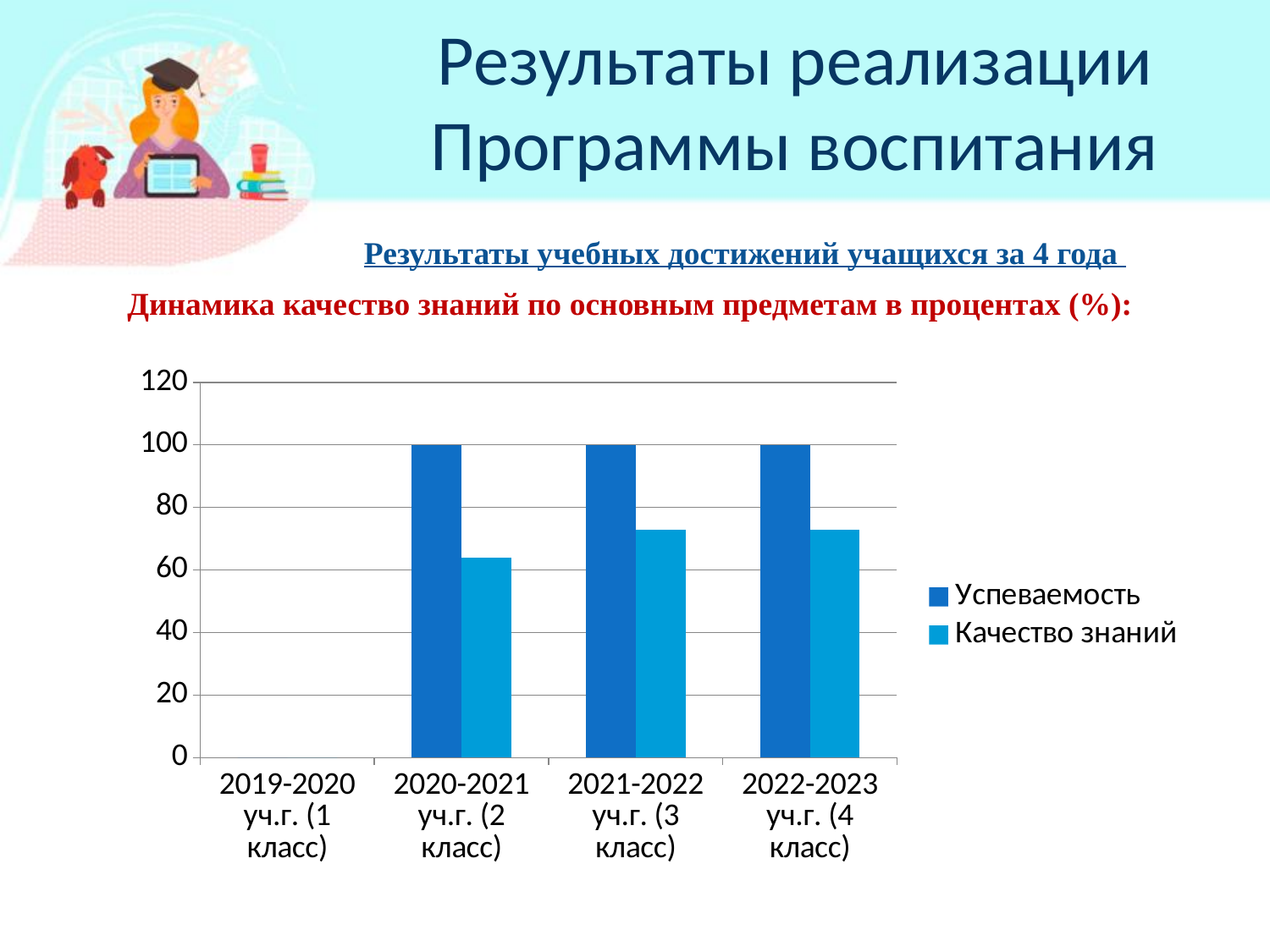

# Результаты реализации Программы воспитания
Результаты учебных достижений учащихся за 4 года
Динамика качество знаний по основным предметам в процентах (%):

### Chart

| Category | Успеваемость  | Качество знаний  |
|---|---|---|
| 2019-2020 уч.г. (1 класс) | 0.0 | 0.0 |
| 2020-2021 уч.г. (2 класс) | 100.0 | 64.0 |
| 2021-2022 уч.г. (3 класс) | 100.0 | 73.0 |
| 2022-2023 уч.г. (4 класс) | 100.0 | 73.0 |